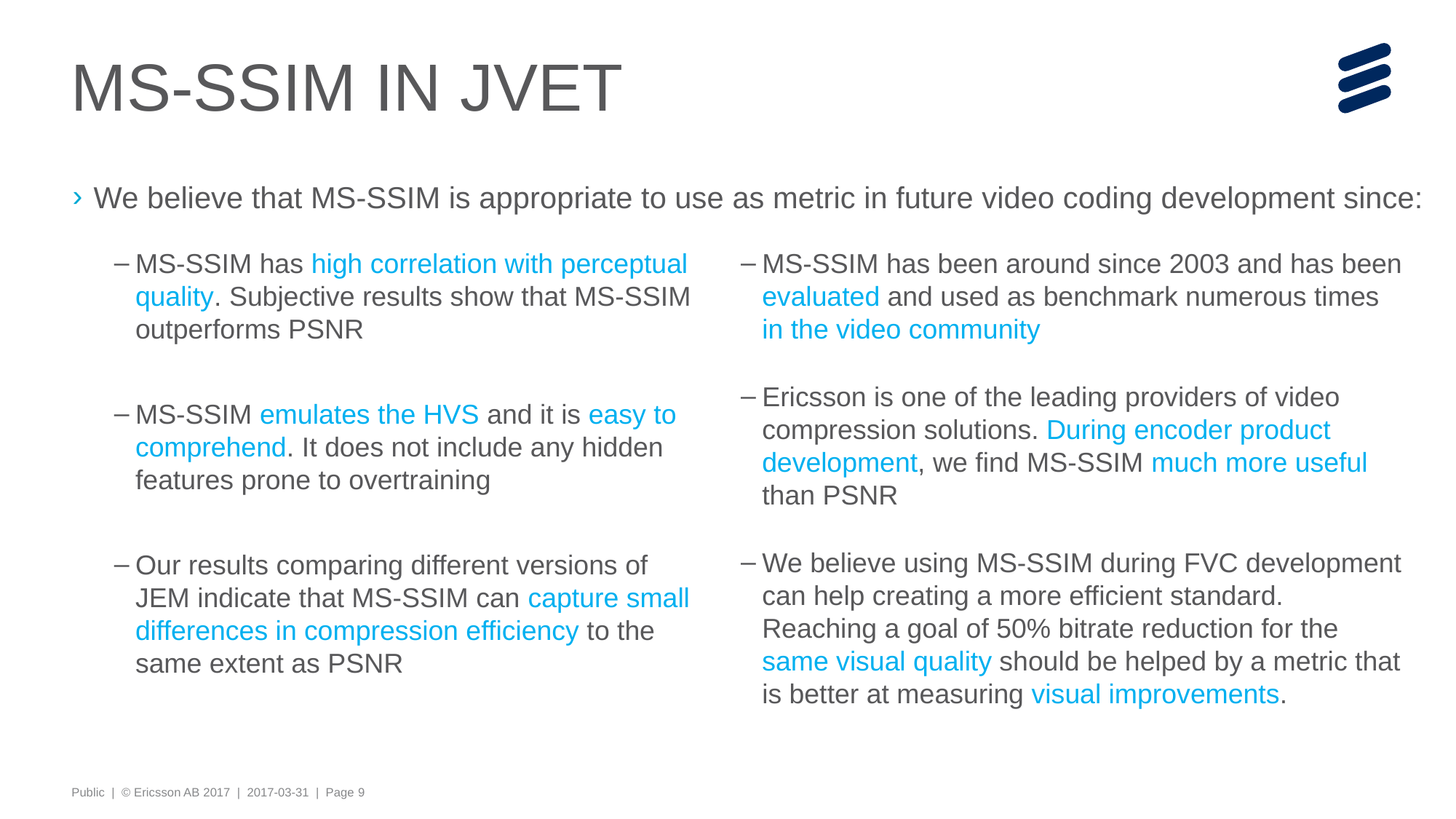

# MS-SSIM IN JVET
We believe that MS-SSIM is appropriate to use as metric in future video coding development since:
MS-SSIM has been around since 2003 and has been evaluated and used as benchmark numerous times in the video community

Ericsson is one of the leading providers of video compression solutions. During encoder product development, we find MS-SSIM much more useful than PSNR

We believe using MS-SSIM during FVC development can help creating a more efficient standard. Reaching a goal of 50% bitrate reduction for the same visual quality should be helped by a metric that is better at measuring visual improvements.

MS-SSIM has high correlation with perceptual quality. Subjective results show that MS-SSIM outperforms PSNR

MS-SSIM emulates the HVS and it is easy to comprehend. It does not include any hidden features prone to overtraining

Our results comparing different versions of JEM indicate that MS-SSIM can capture small differences in compression efficiency to the same extent as PSNR